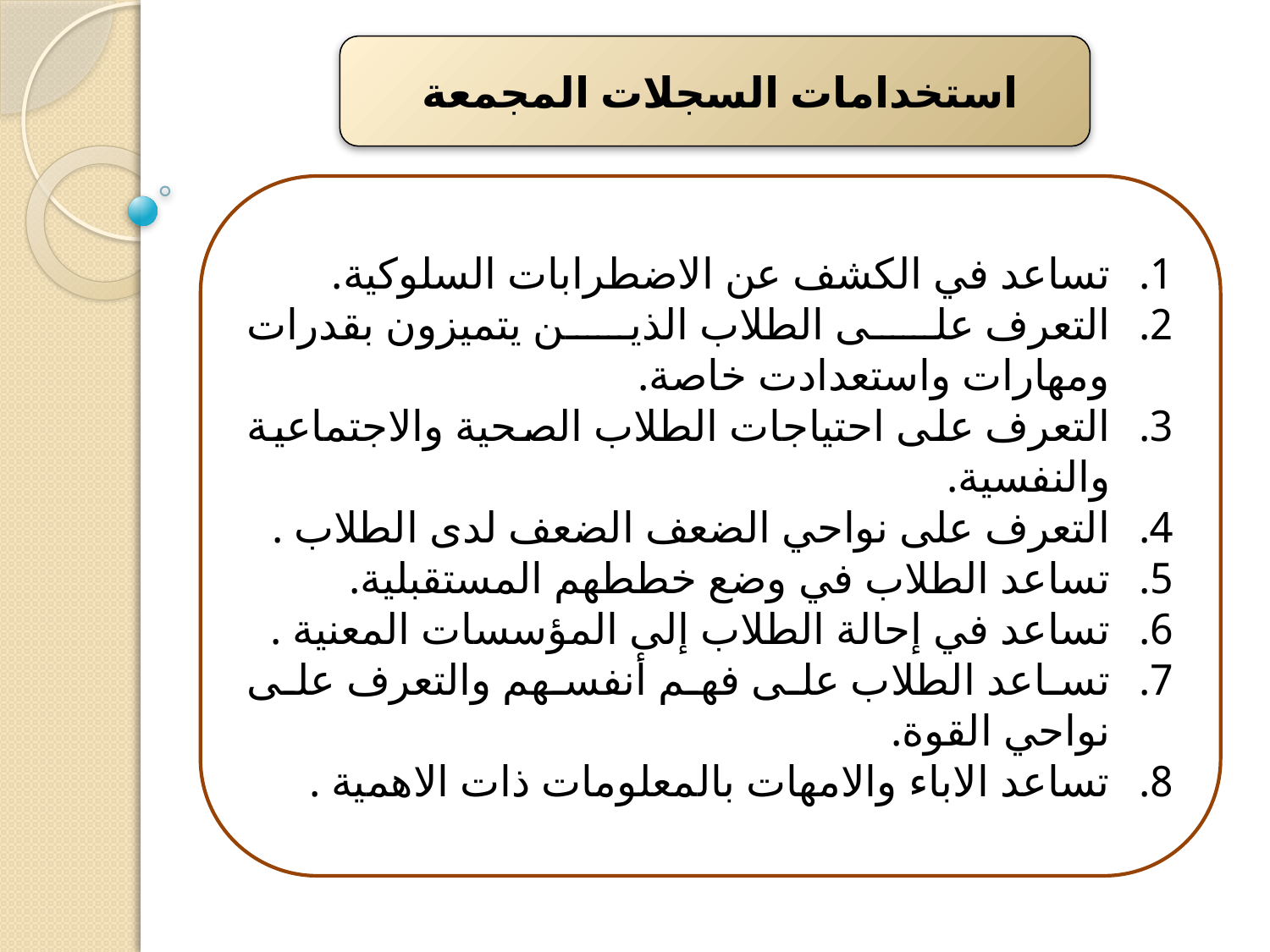

استخدامات السجلات المجمعة
تساعد في الكشف عن الاضطرابات السلوكية.
التعرف على الطلاب الذين يتميزون بقدرات ومهارات واستعدادت خاصة.
التعرف على احتياجات الطلاب الصحية والاجتماعية والنفسية.
التعرف على نواحي الضعف الضعف لدى الطلاب .
تساعد الطلاب في وضع خططهم المستقبلية.
تساعد في إحالة الطلاب إلى المؤسسات المعنية .
تساعد الطلاب على فهم أنفسهم والتعرف على نواحي القوة.
تساعد الاباء والامهات بالمعلومات ذات الاهمية .